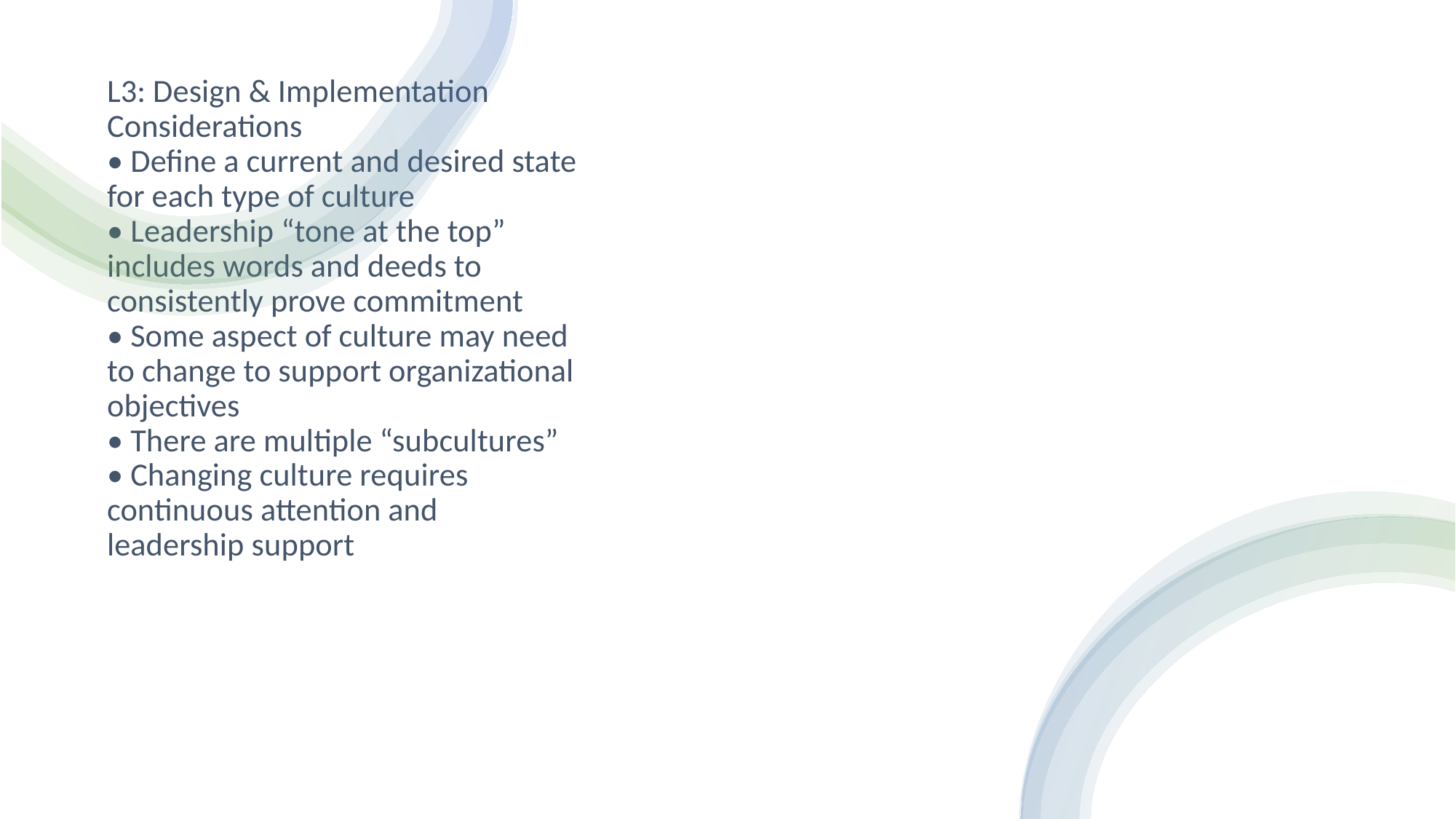

# L3: Design & Implementation Considerations • Define a current and desired state for each type of culture • Leadership “tone at the top” includes words and deeds to consistently prove commitment • Some aspect of culture may need to change to support organizational objectives • There are multiple “subcultures” • Changing culture requires continuous attention and leadership support